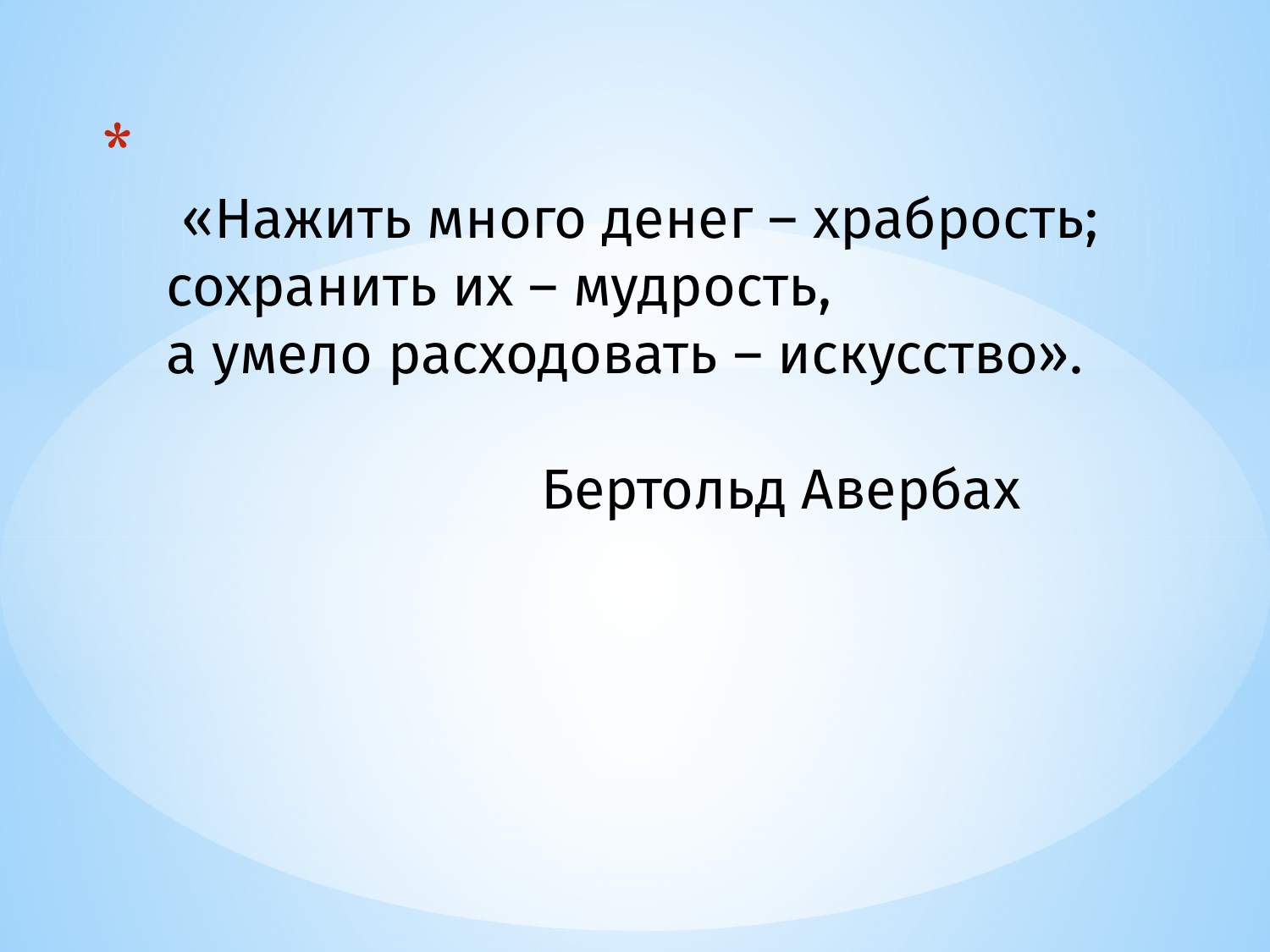

# «Нажить много денег – храбрость; сохранить их – мудрость, а умело расходовать – искусство». Бертольд Авербах